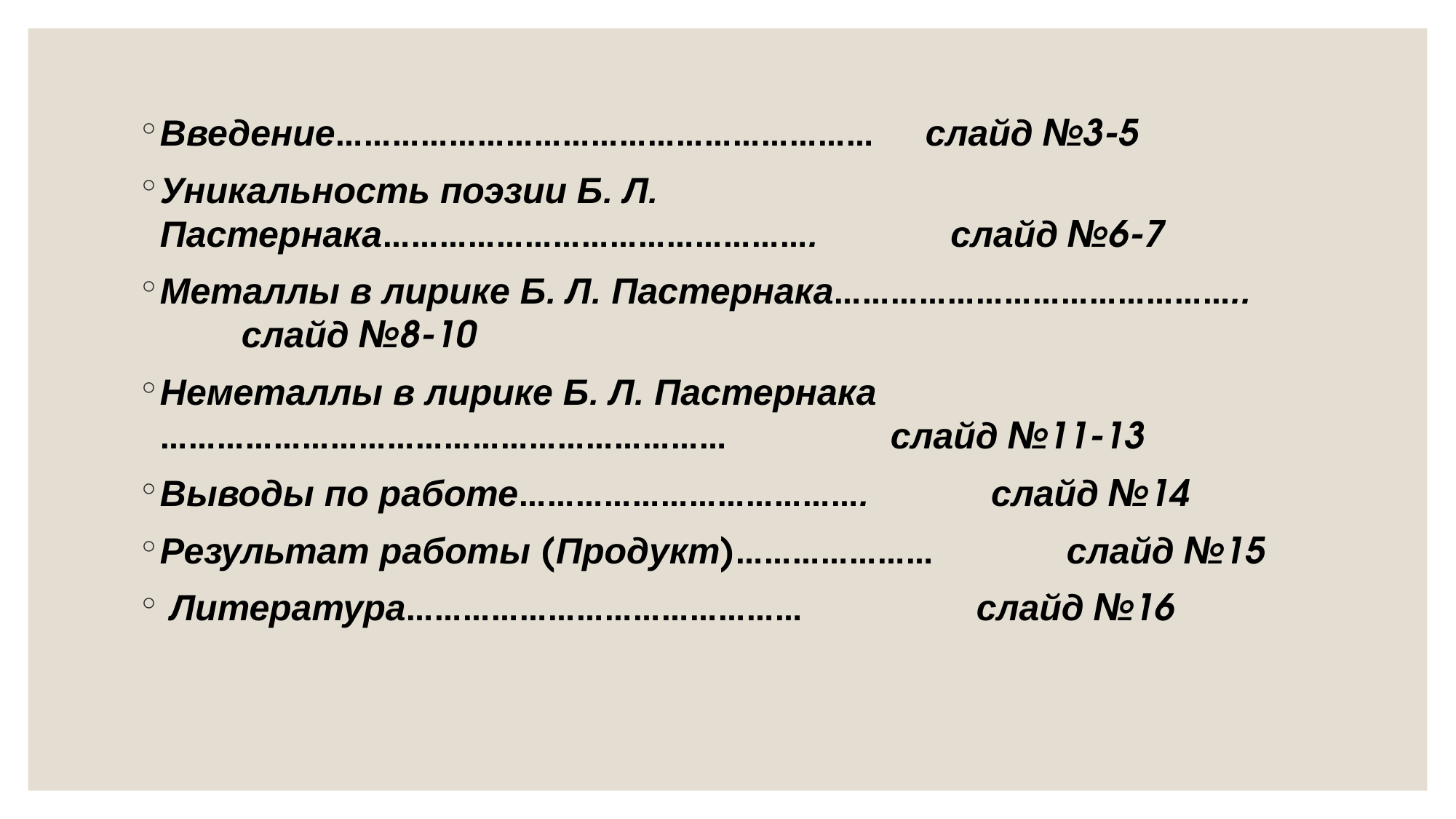

#
Введение…………………………………………………     слайд №3-5
Уникальность поэзии Б. Л. Пастернака……………………………………….             слайд №6-7
Металлы в лирике Б. Л. Пастернака……………………………………..               слайд №8-10
Неметаллы в лирике Б. Л. Пастернака ……………………………………………………                слайд №11-13
Выводы по работе……………………………….            слайд №14
Результат работы (Продукт)…………………             слайд №15
 Литература……………………………………                 слайд №16